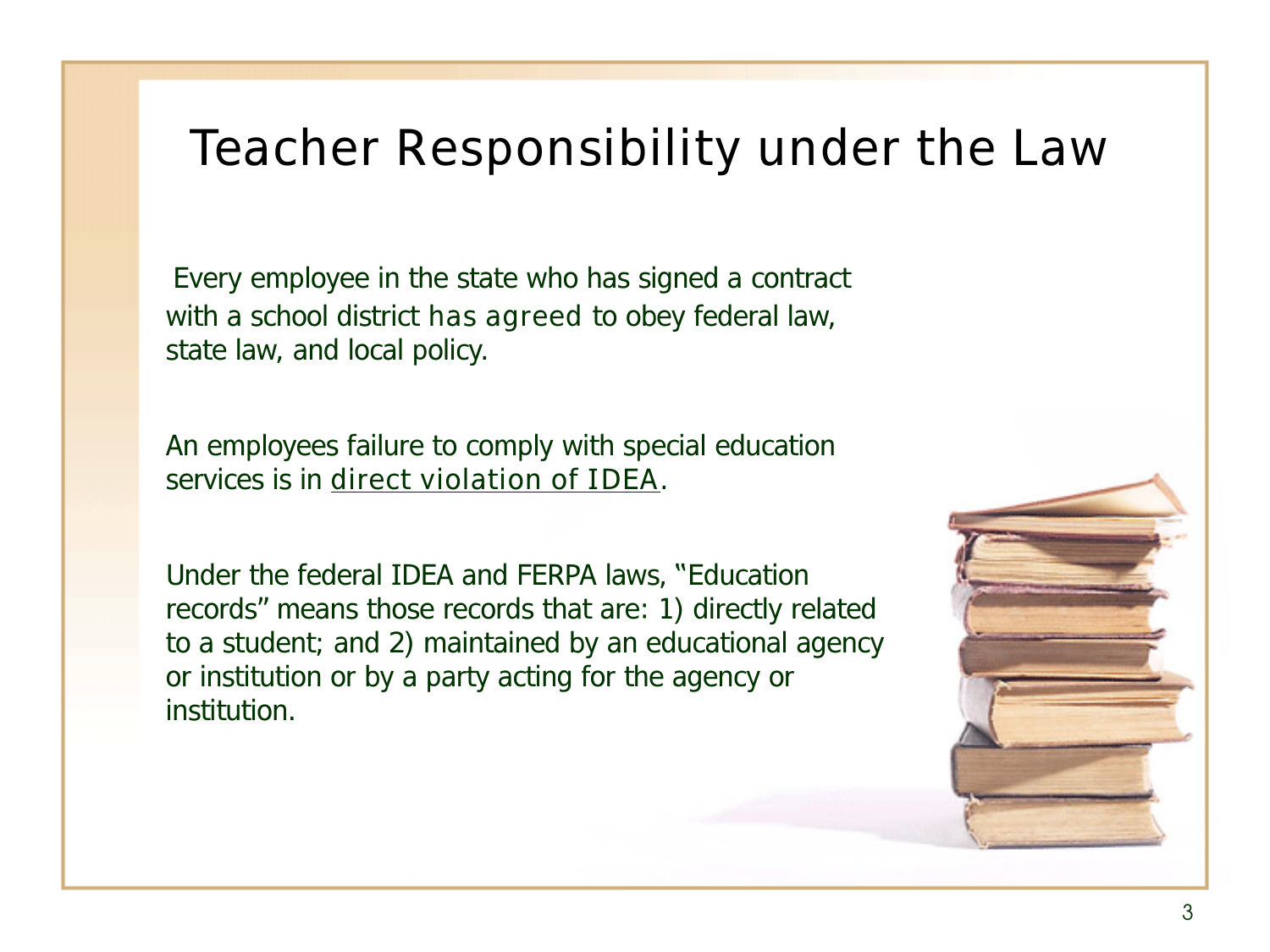

# Teacher Responsibility under the Law
    Every employee in the state who has signed a contract with a school district has agreed to obey federal law, state law, and local policy.

	An employees failure to comply with special education services is in direct violation of IDEA.

	Under the federal IDEA and FERPA laws, “Education records” means those records that are: 1) directly related to a student; and 2) maintained by an educational agency or institution or by a party acting for the agency or institution.

3